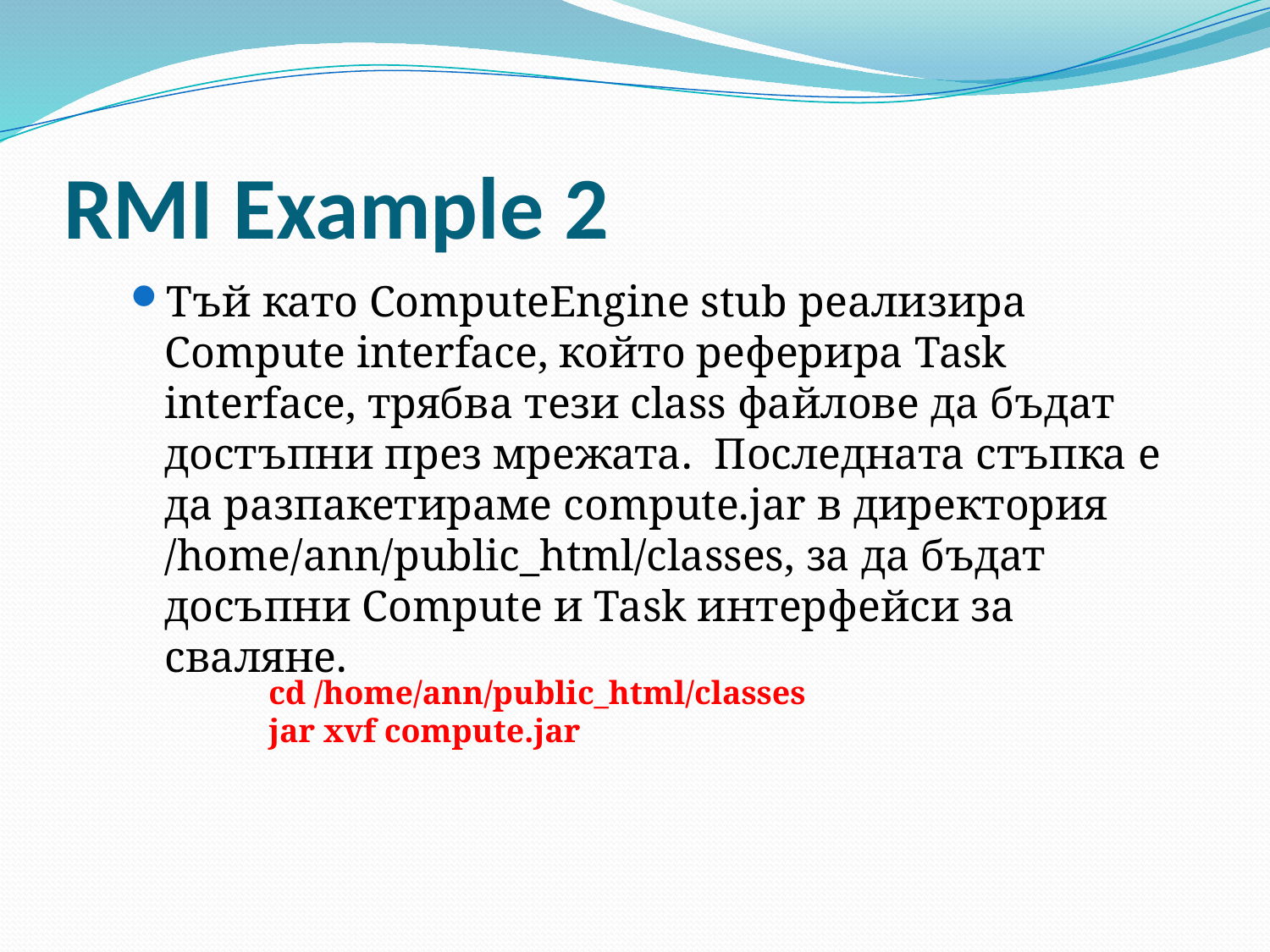

# RMI Example 2
Тъй като ComputeEngine stub реализира Compute interface, който реферира Task interface, трябва тези class файлове да бъдат достъпни през мрежата.  Последната стъпка е да разпакетираме compute.jar в директория /home/ann/public_html/classes, за да бъдат досъпни Compute и Task интерфейси за сваляне.
     cd /home/ann/public_html/classes
     jar xvf compute.jar